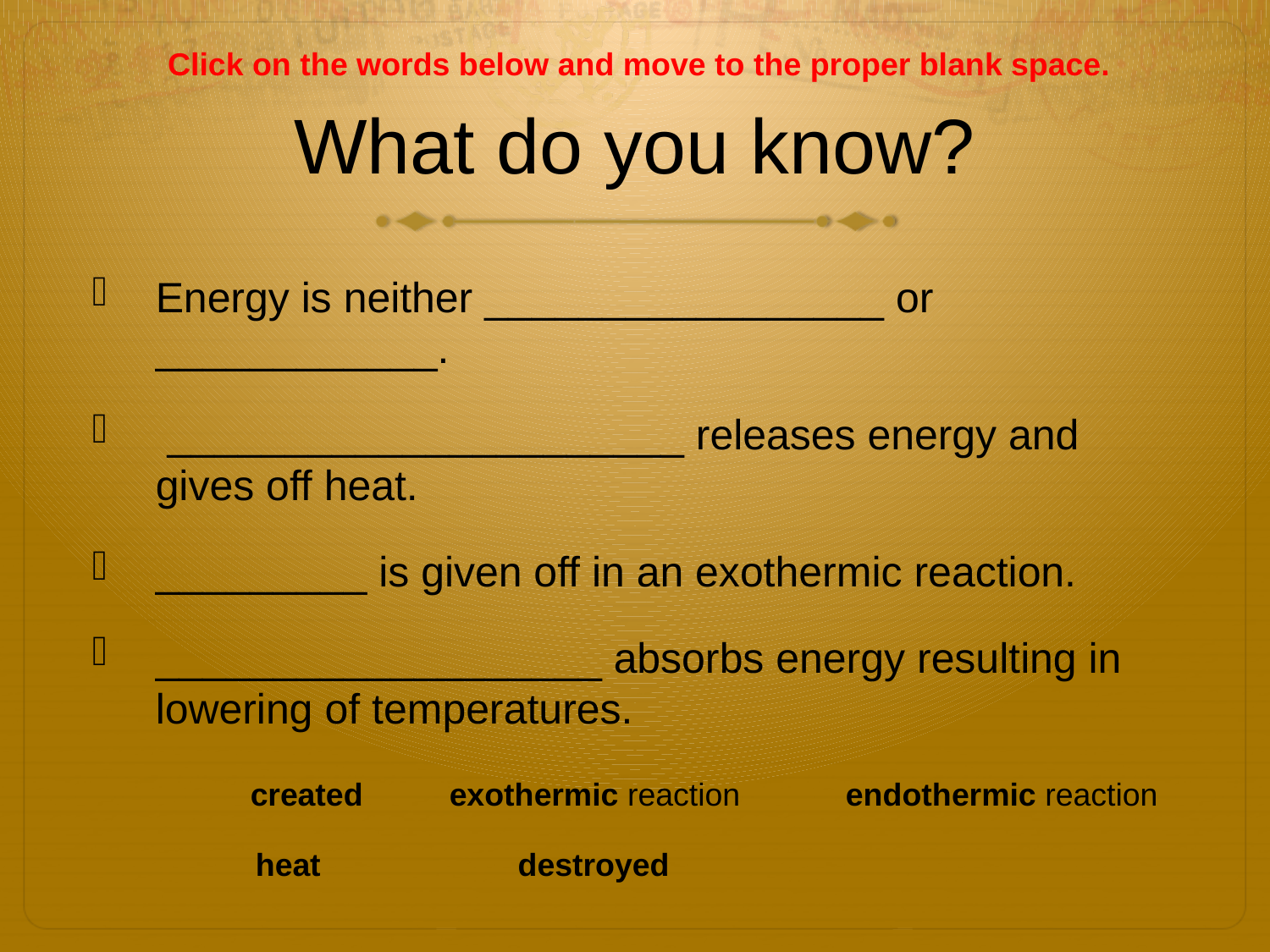

Click on the words below and move to the proper blank space.
# What do you know?
Energy is neither _________________ or ____________.
 ______________________ releases energy and gives off heat.
_________ is given off in an exothermic reaction.
___________________ absorbs energy resulting in lowering of temperatures.

created
exothermic reaction
endothermic reaction
heat
destroyed